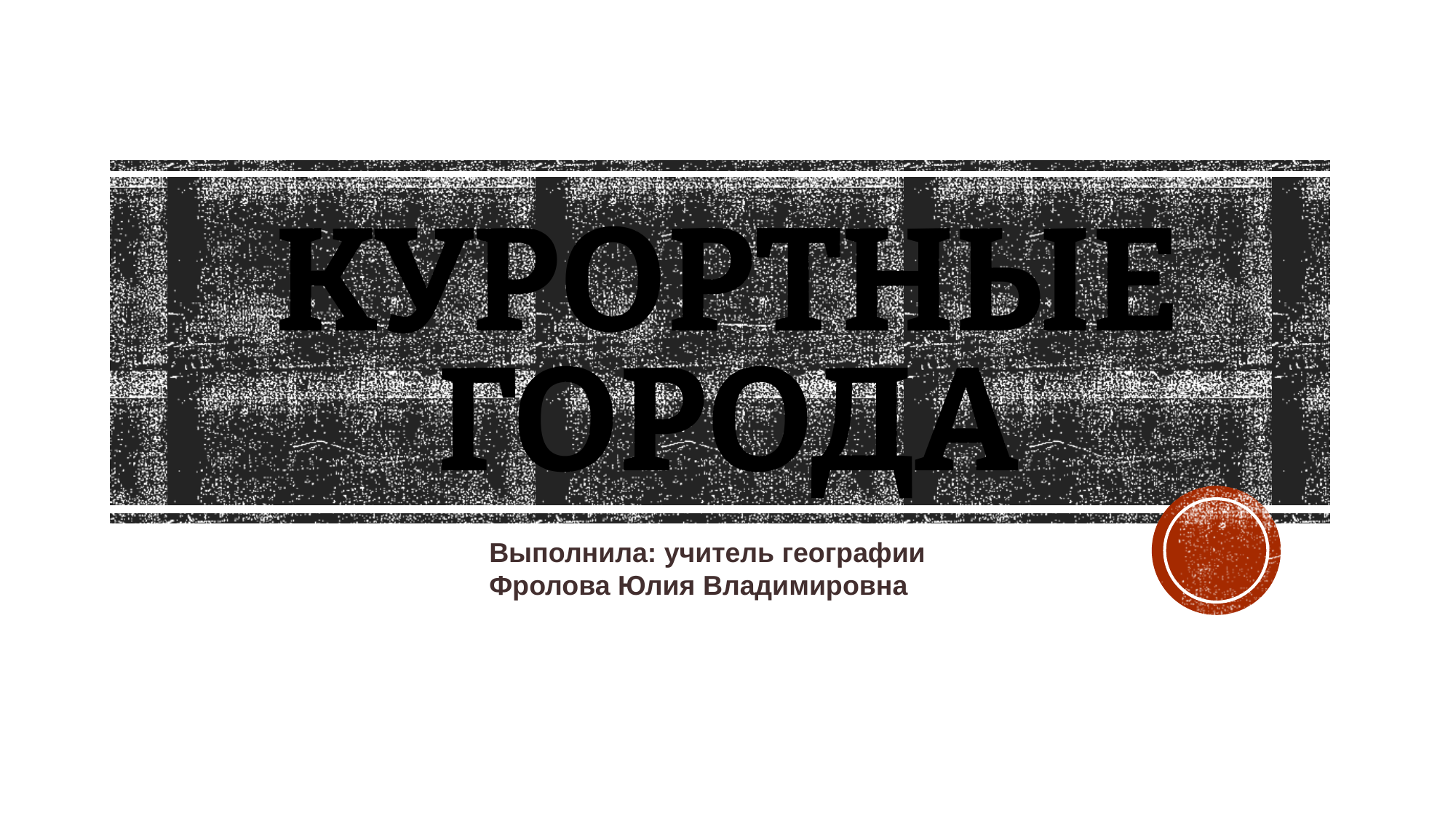

# Курортные города
Выполнила: учитель географии
Фролова Юлия Владимировна